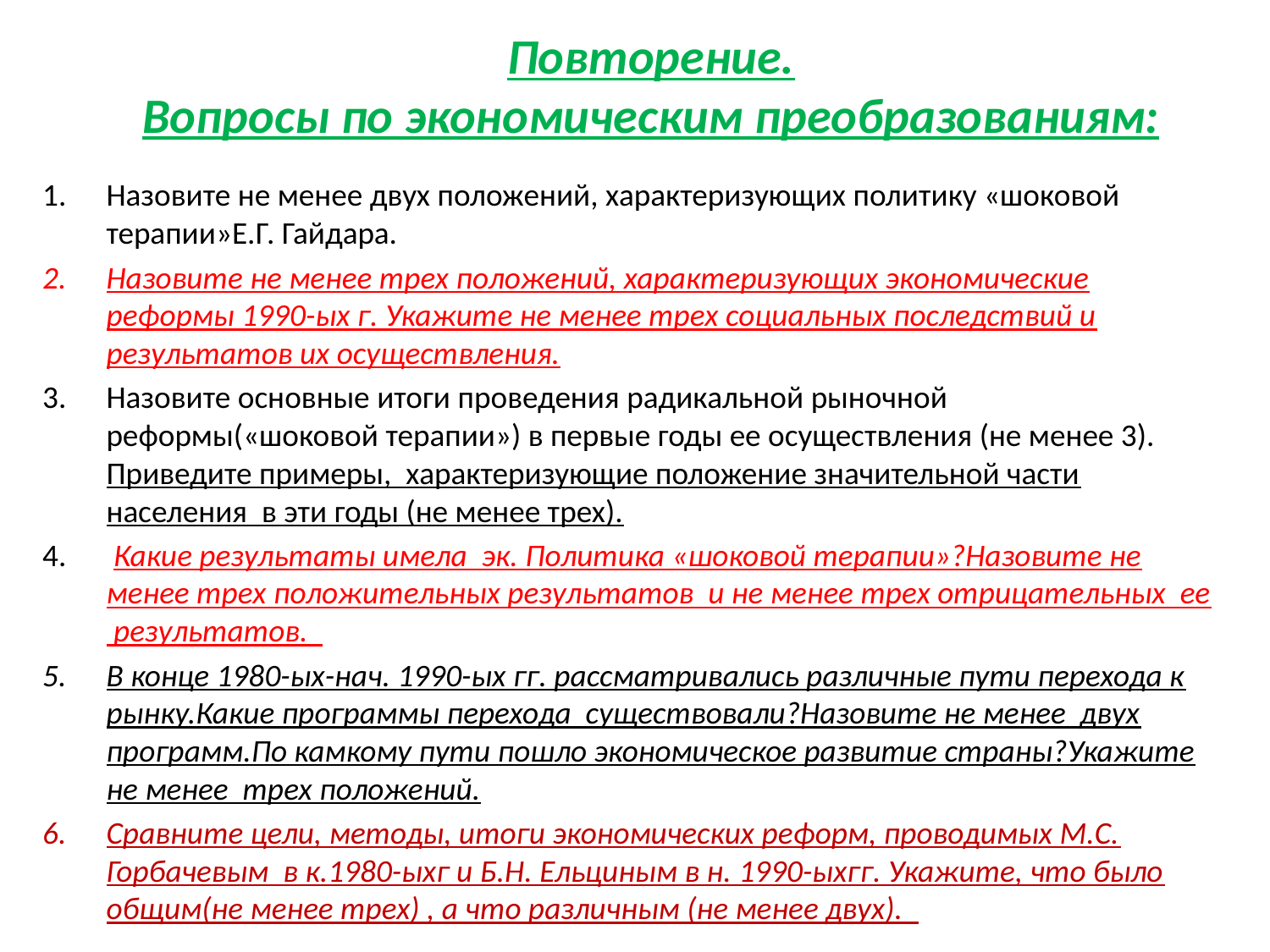

# Повторение. Вопросы по экономическим преобразованиям:
Назовите не менее двух положений, характеризующих политику «шоковой терапии»Е.Г. Гайдара.
Назовите не менее трех положений, характеризующих экономические реформы 1990-ых г. Укажите не менее трех социальных последствий и результатов их осуществления.
Назовите основные итоги проведения радикальной рыночной реформы(«шоковой терапии») в первые годы ее осуществления (не менее 3). Приведите примеры,  характеризующие положение значительной части населения  в эти годы (не менее трех).
 Какие результаты имела  эк. Политика «шоковой терапии»?Назовите не менее трех положительных результатов  и не менее трех отрицательных  ее  результатов.
В конце 1980-ых-нач. 1990-ых гг. рассматривались различные пути перехода к рынку.Какие программы перехода  существовали?Назовите не менее  двух программ.По камкому пути пошло экономическое развитие страны?Укажите не менее  трех положений.
Сравните цели, методы, итоги экономических реформ, проводимых М.С. Горбачевым  в к.1980-ыхг и Б.Н. Ельциным в н. 1990-ыхгг. Укажите, что было общим(не менее трех) , а что различным (не менее двух).